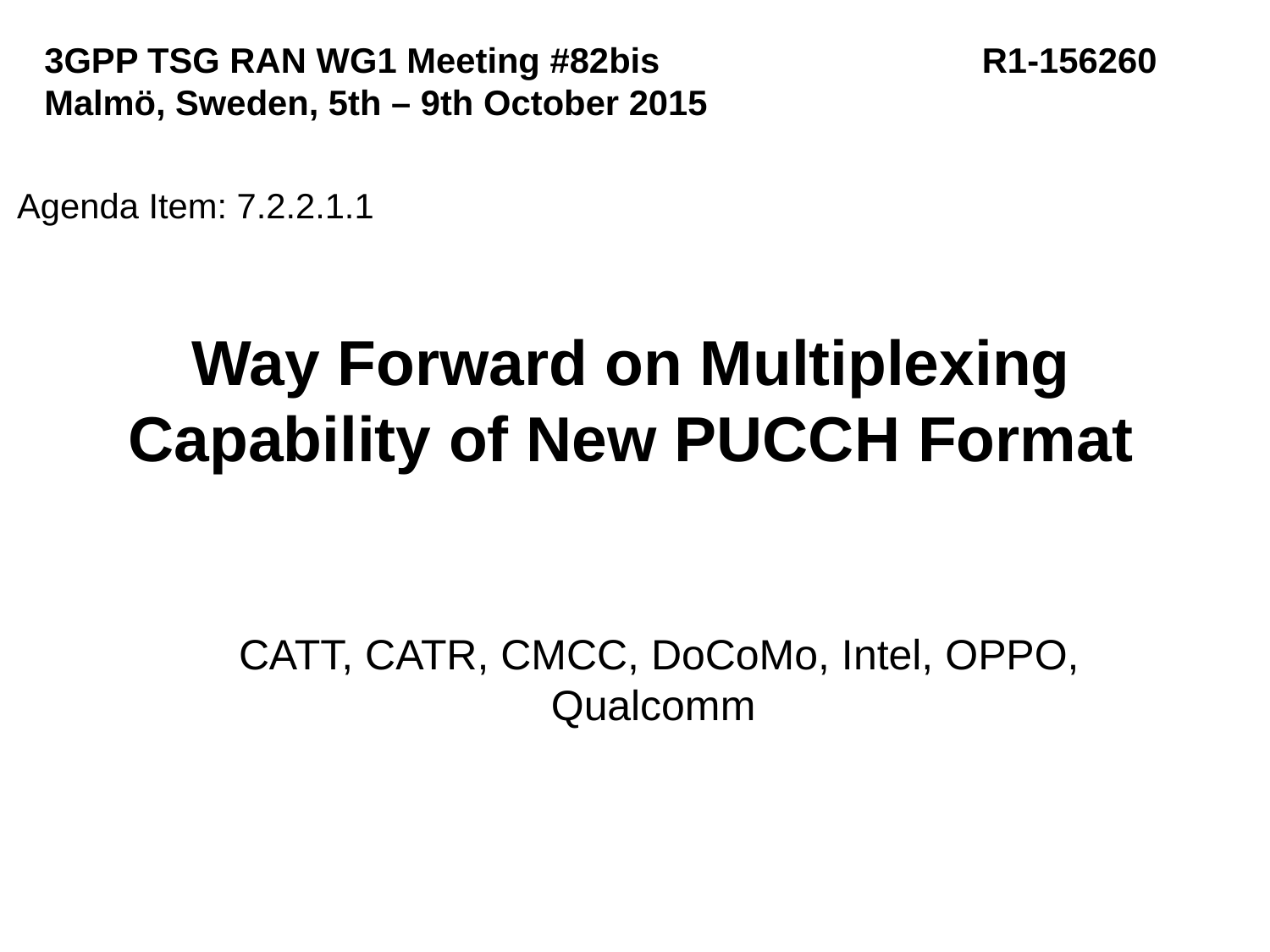

3GPP TSG RAN WG1 Meeting #82bis            		     R1-156260
Malmö, Sweden, 5th – 9th October 2015

Agenda Item: 7.2.2.1.1
# Way Forward on Multiplexing Capability of New PUCCH Format

CATT, CATR, CMCC, DoCoMo, Intel, OPPO, Qualcomm